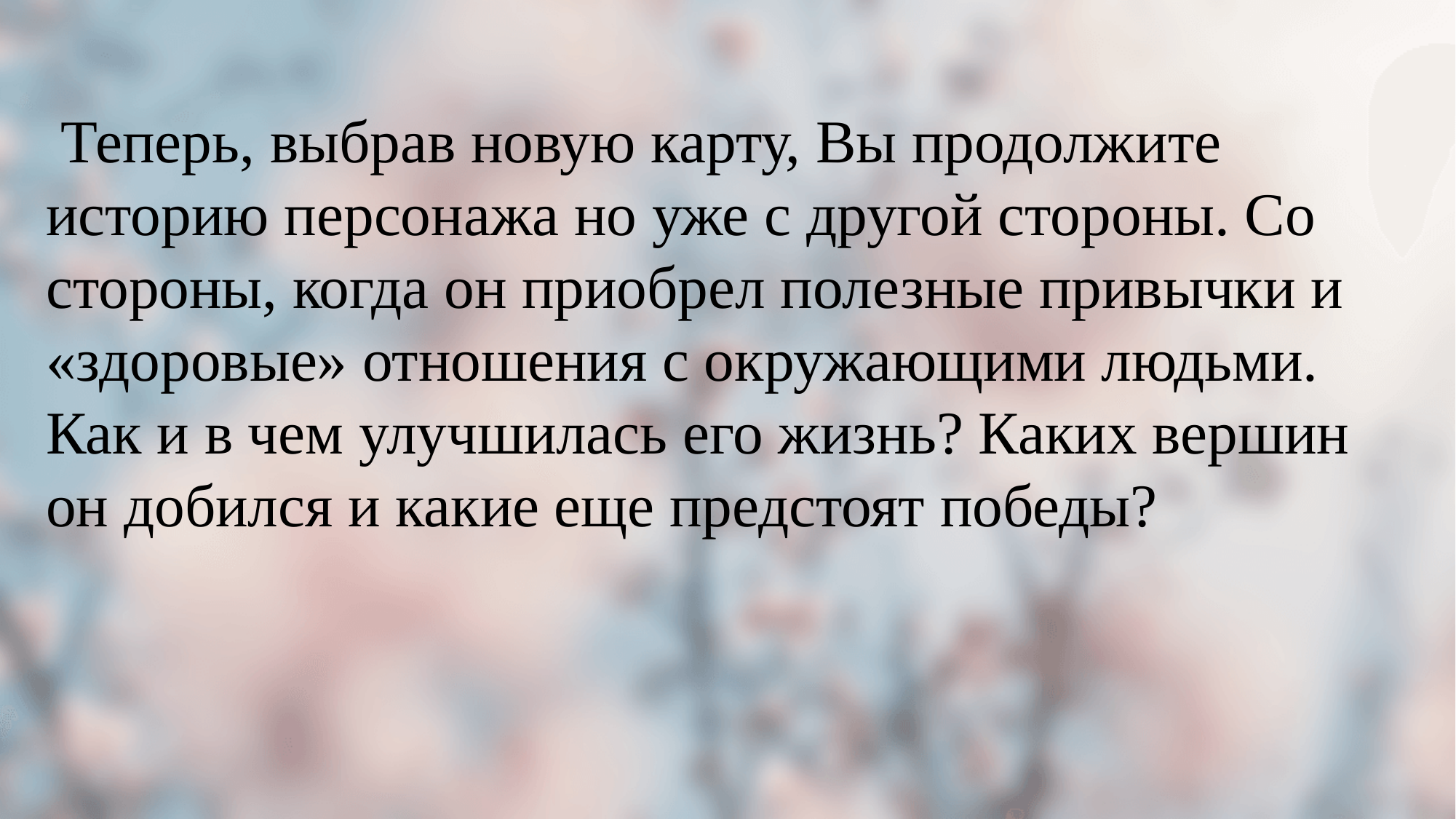

Теперь, выбрав новую карту, Вы продолжите историю персонажа но уже с другой стороны. Со стороны, когда он приобрел полезные привычки и «здоровые» отношения с окружающими людьми. Как и в чем улучшилась его жизнь? Каких вершин он добился и какие еще предстоят победы?